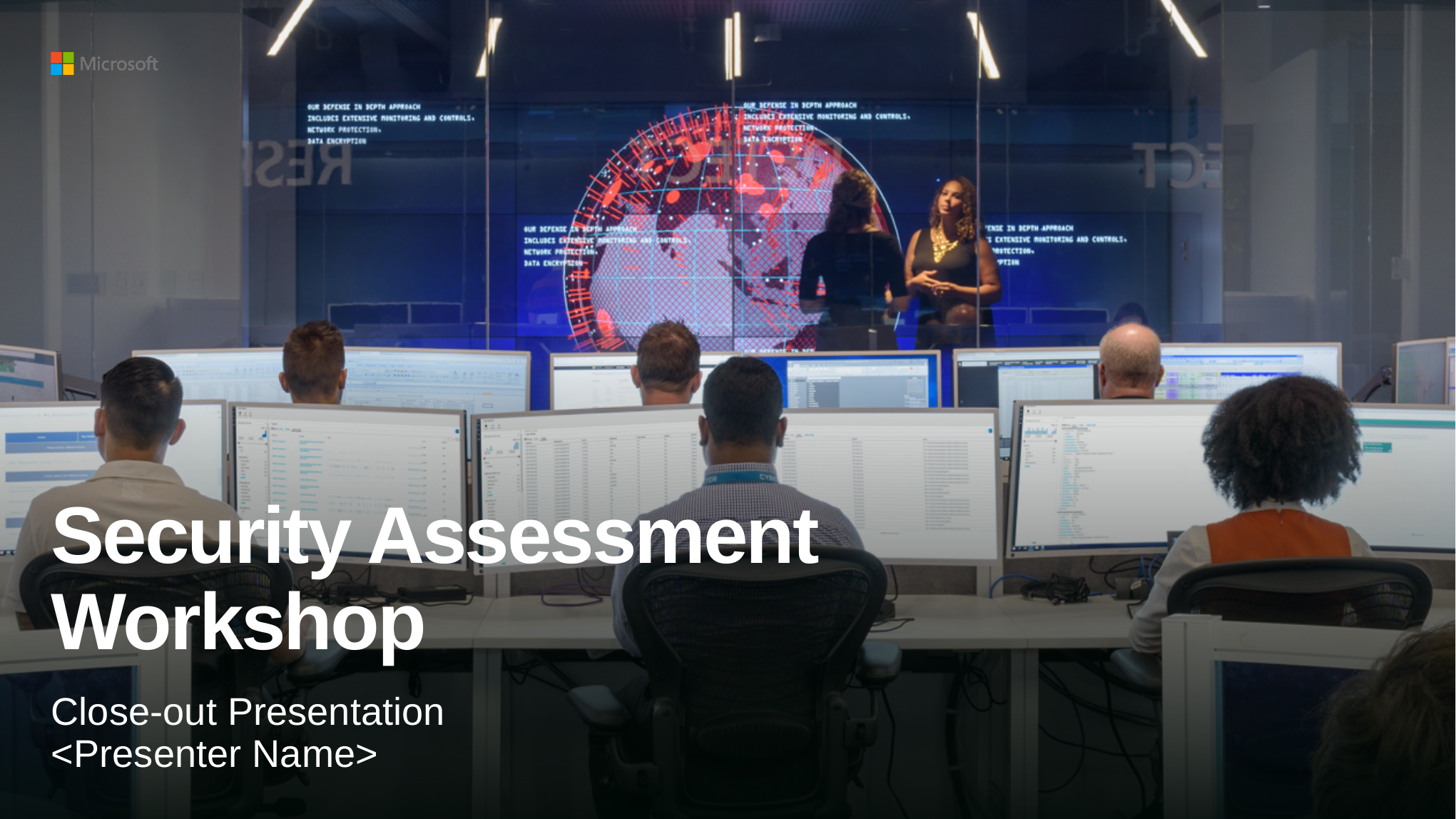

# Security Assessment Workshop
Close-out Presentation
<Presenter Name>